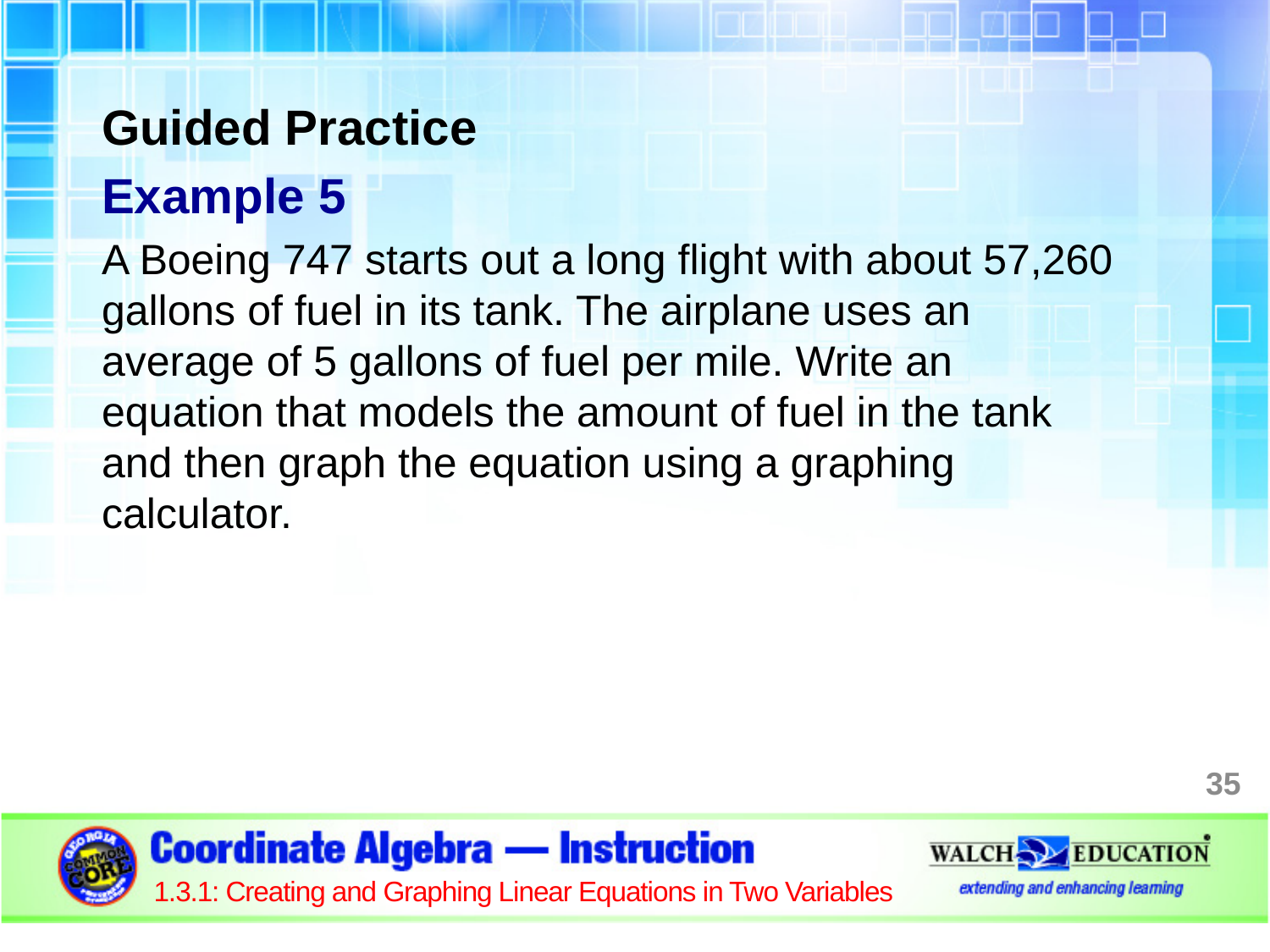

Guided Practice
Example 5
A Boeing 747 starts out a long flight with about 57,260 gallons of fuel in its tank. The airplane uses an average of 5 gallons of fuel per mile. Write an equation that models the amount of fuel in the tank and then graph the equation using a graphing calculator.
35
1.3.1: Creating and Graphing Linear Equations in Two Variables